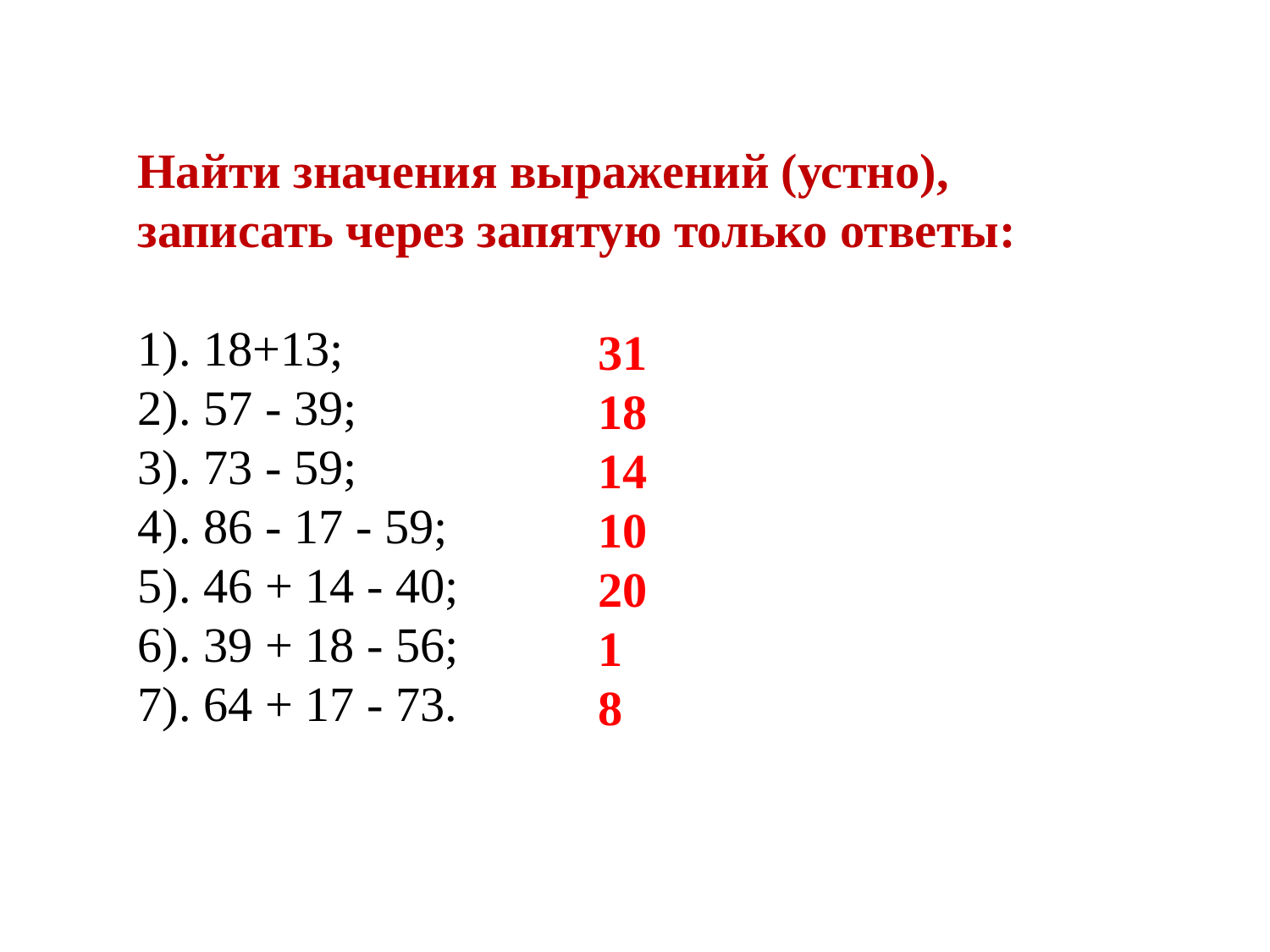

Найти значения выражений (устно), записать через запятую только ответы:

1). 18+13;
2). 57 - 39;
3). 73 - 59;
4). 86 - 17 - 59;
5). 46 + 14 - 40;
6). 39 + 18 - 56;
7). 64 + 17 - 73.
31
18
14
10
20
1
8